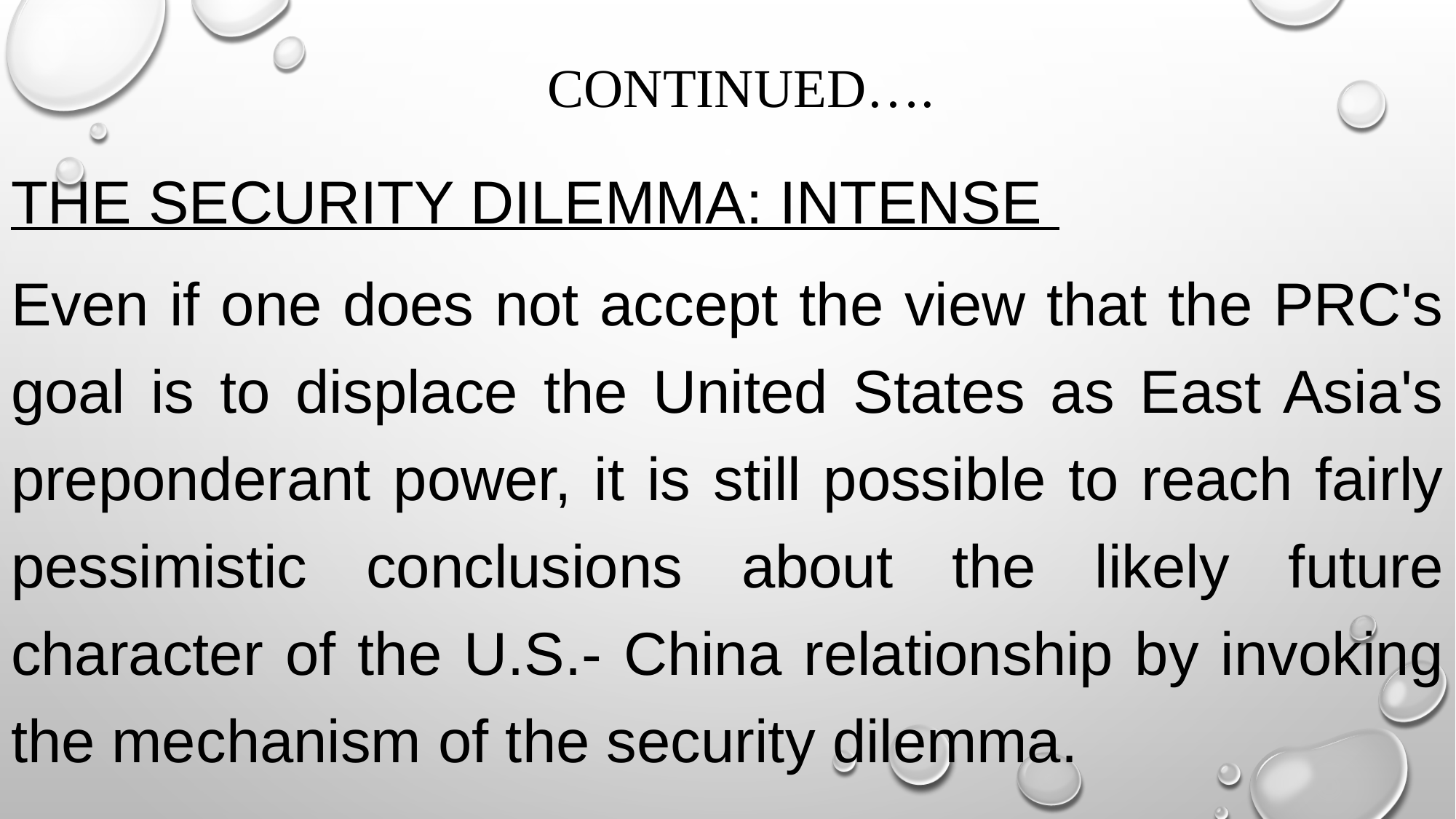

# continued….
THE SECURITY DILEMMA: INTENSE
Even if one does not accept the view that the PRC's goal is to displace the United States as East Asia's preponderant power, it is still possible to reach fairly pessimistic conclusions about the likely future character of the U.S.- China relationship by invoking the mechanism of the security dilemma.